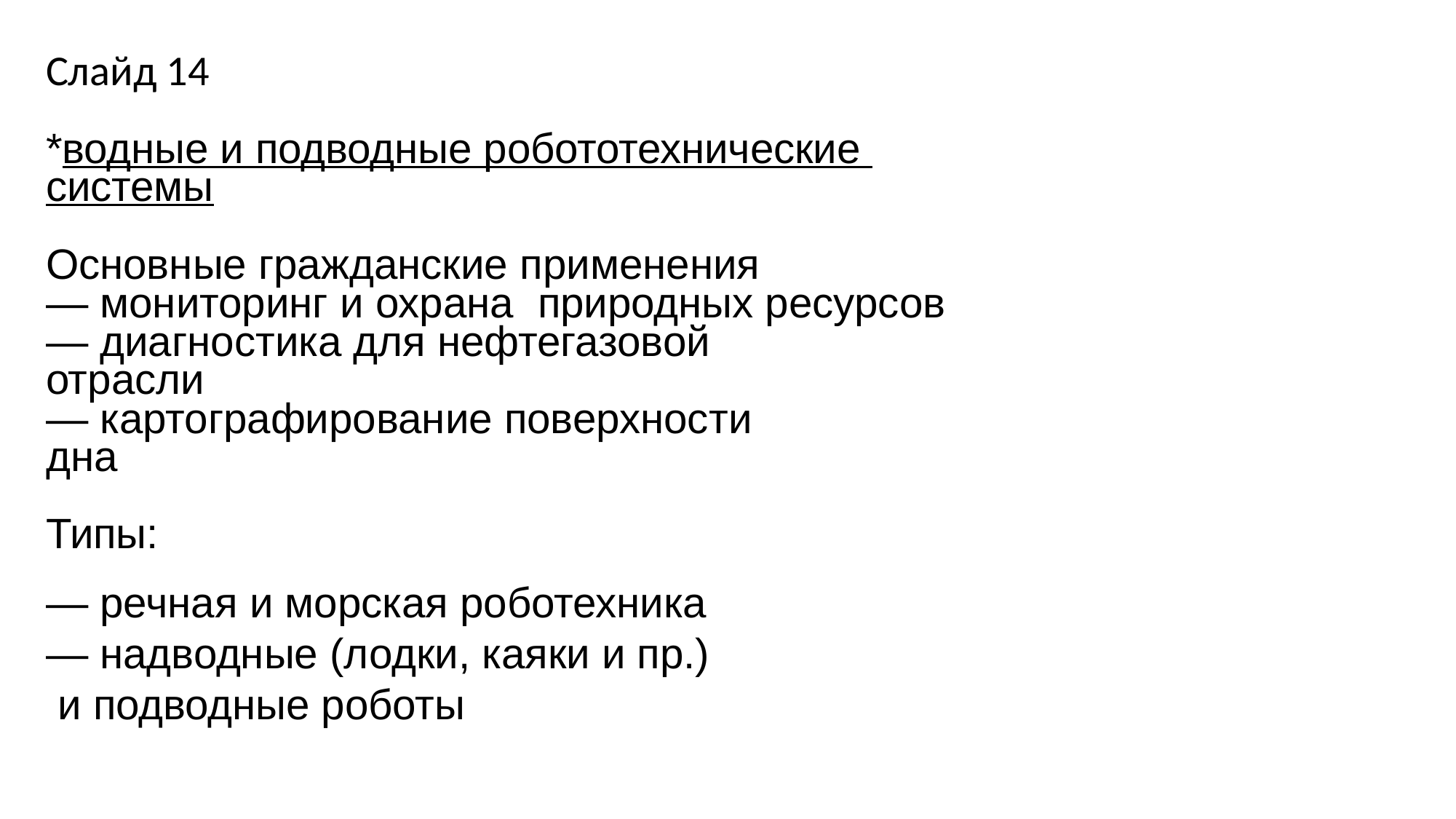

Слайд 14

*водные и подводные робототехнические  системы
комплексы
Основные гражданские применения
— мониторинг и охрана  природных ресурсов
— диагностика для нефтегазовой
отрасли
— картографирование поверхности
дна

Типы:
— речная и морская роботехника
— надводные (лодки, каяки и пр.)
 и подводные роботы